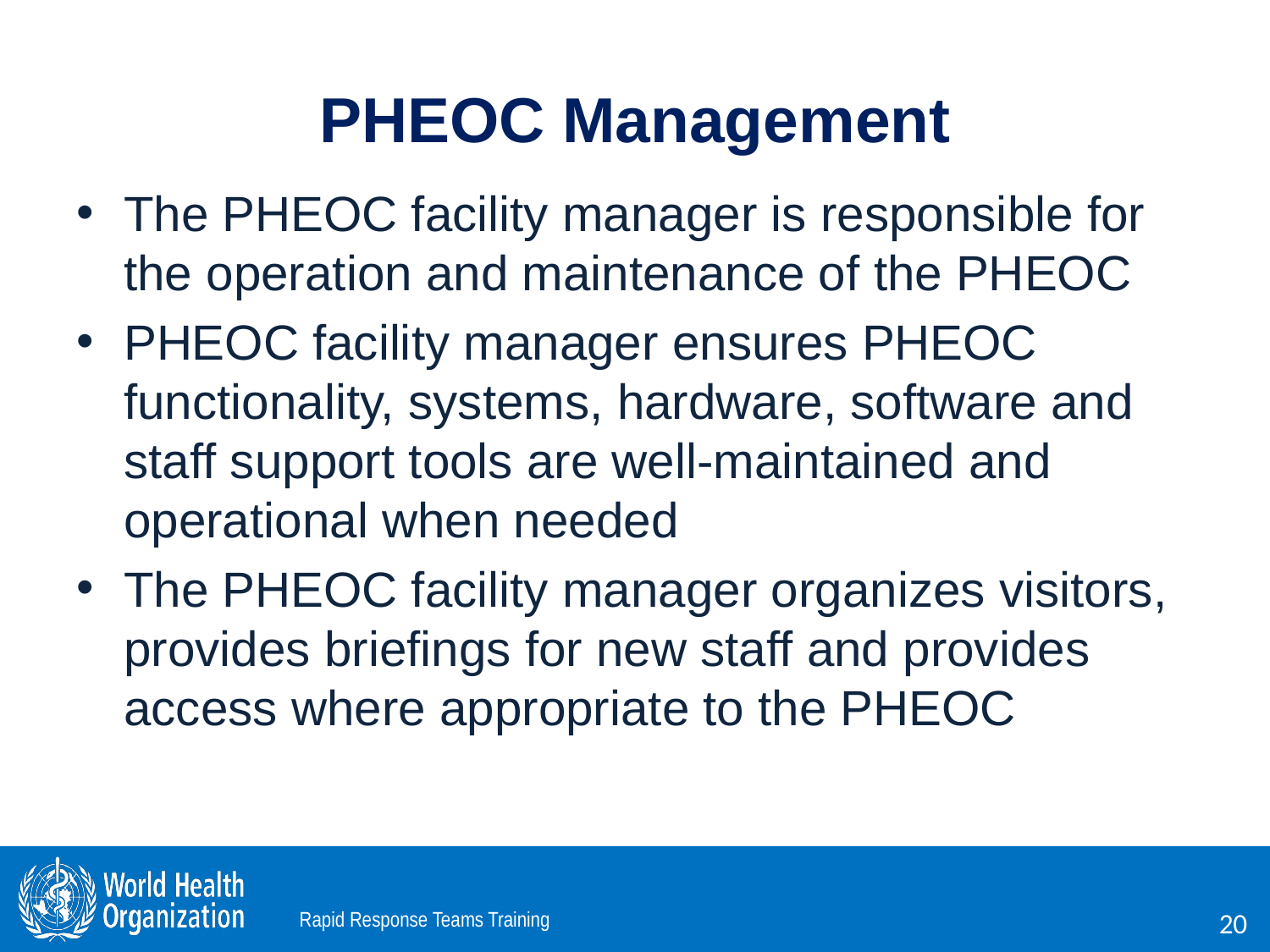

# PHEOC Management
The PHEOC facility manager is responsible for the operation and maintenance of the PHEOC
PHEOC facility manager ensures PHEOC functionality, systems, hardware, software and staff support tools are well-maintained and operational when needed
The PHEOC facility manager organizes visitors, provides briefings for new staff and provides access where appropriate to the PHEOC